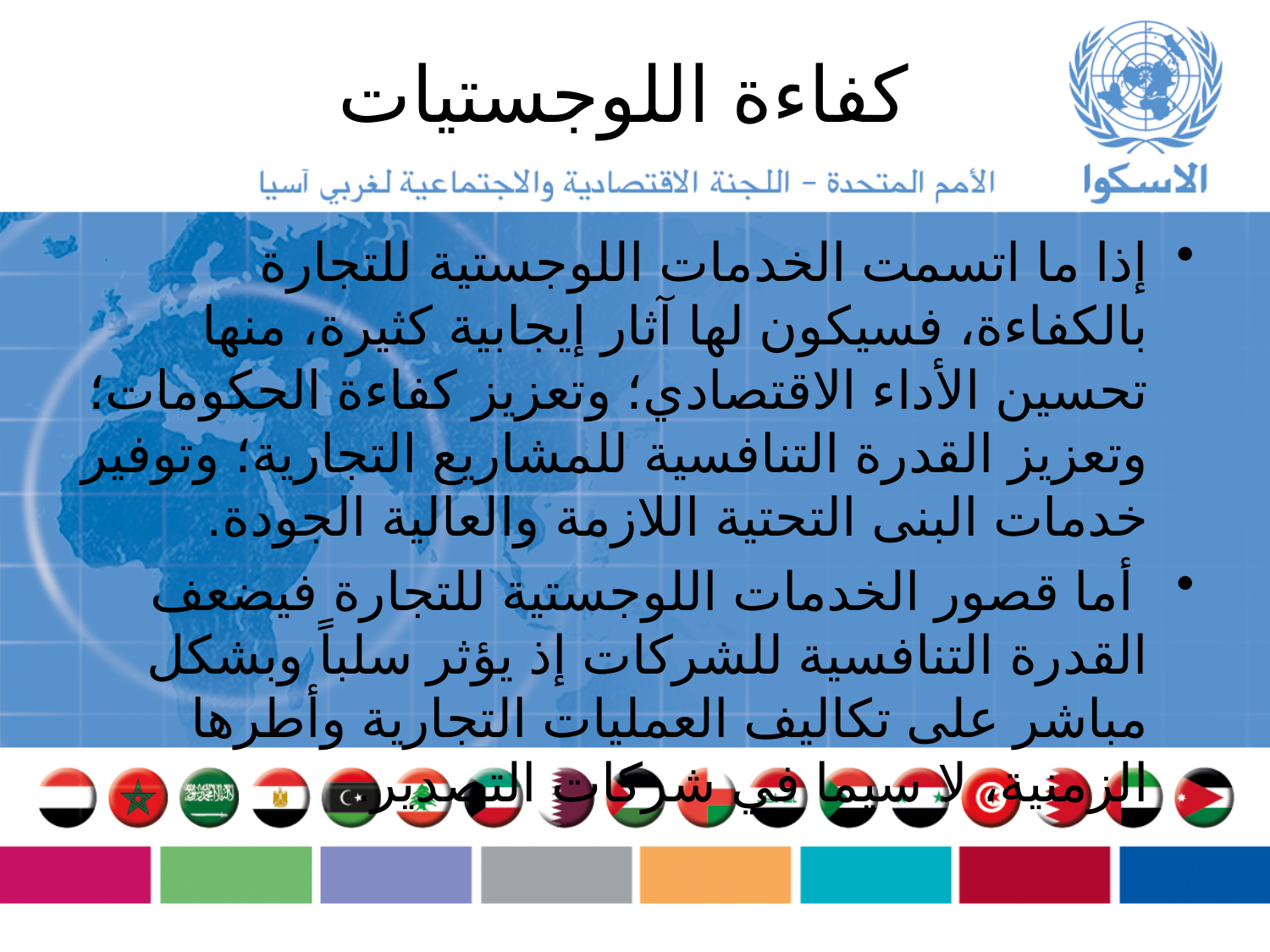

# كفاءة اللوجستيات
إذا ما اتسمت الخدمات اللوجستية للتجارة بالكفاءة، فسيكون لها آثار إيجابية كثيرة، منها تحسين الأداء الاقتصادي؛ وتعزيز كفاءة الحكومات؛ وتعزيز القدرة التنافسية للمشاريع التجارية؛ وتوفير خدمات البنى التحتية اللازمة والعالية الجودة.
 أما قصور الخدمات اللوجستية للتجارة فيضعف القدرة التنافسية للشركات إذ يؤثر سلباً وبشكل مباشر على تكاليف العمليات التجارية وأطرها الزمنية، لا سيما في شركات التصدير.